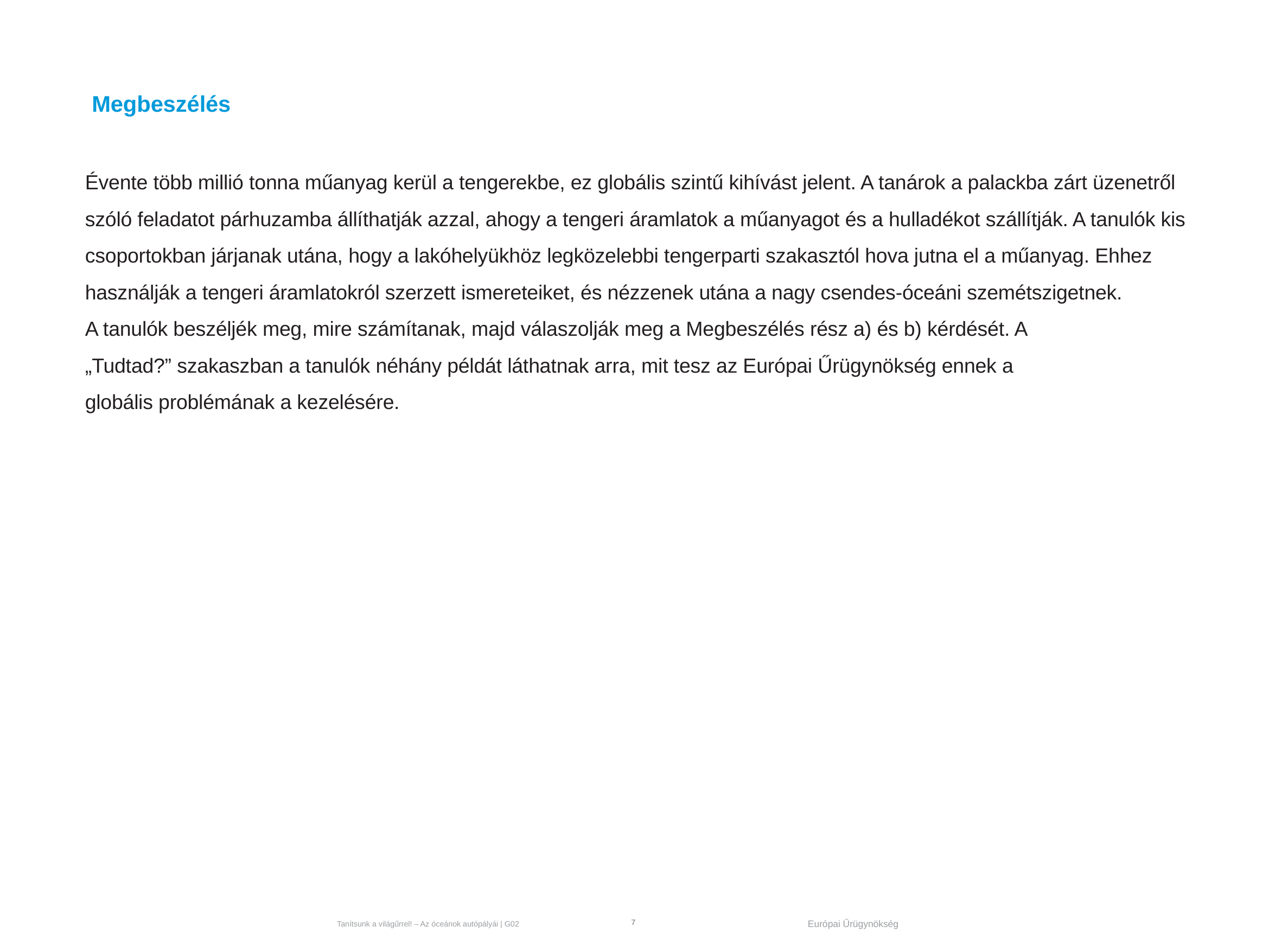

Megbeszélés
Évente több millió tonna műanyag kerül a tengerekbe, ez globális szintű kihívást jelent. A tanárok a palackba zárt üzenetről szóló feladatot párhuzamba állíthatják azzal, ahogy a tengeri áramlatok a műanyagot és a hulladékot szállítják. A tanulók kis csoportokban járjanak utána, hogy a lakóhelyükhöz legközelebbi tengerparti szakasztól hova jutna el a műanyag. Ehhez használják a tengeri áramlatokról szerzett ismereteiket, és nézzenek utána a nagy csendes-óceáni szemétszigetnek.
A tanulók beszéljék meg, mire számítanak, majd válaszolják meg a Megbeszélés rész a) és b) kérdését. A
„Tudtad?” szakaszban a tanulók néhány példát láthatnak arra, mit tesz az Európai Űrügynökség ennek a
globális problémának a kezelésére.
7
Európai Űrügynökség
Tanítsunk a világűrrel! – Az óceánok autópályái | G02